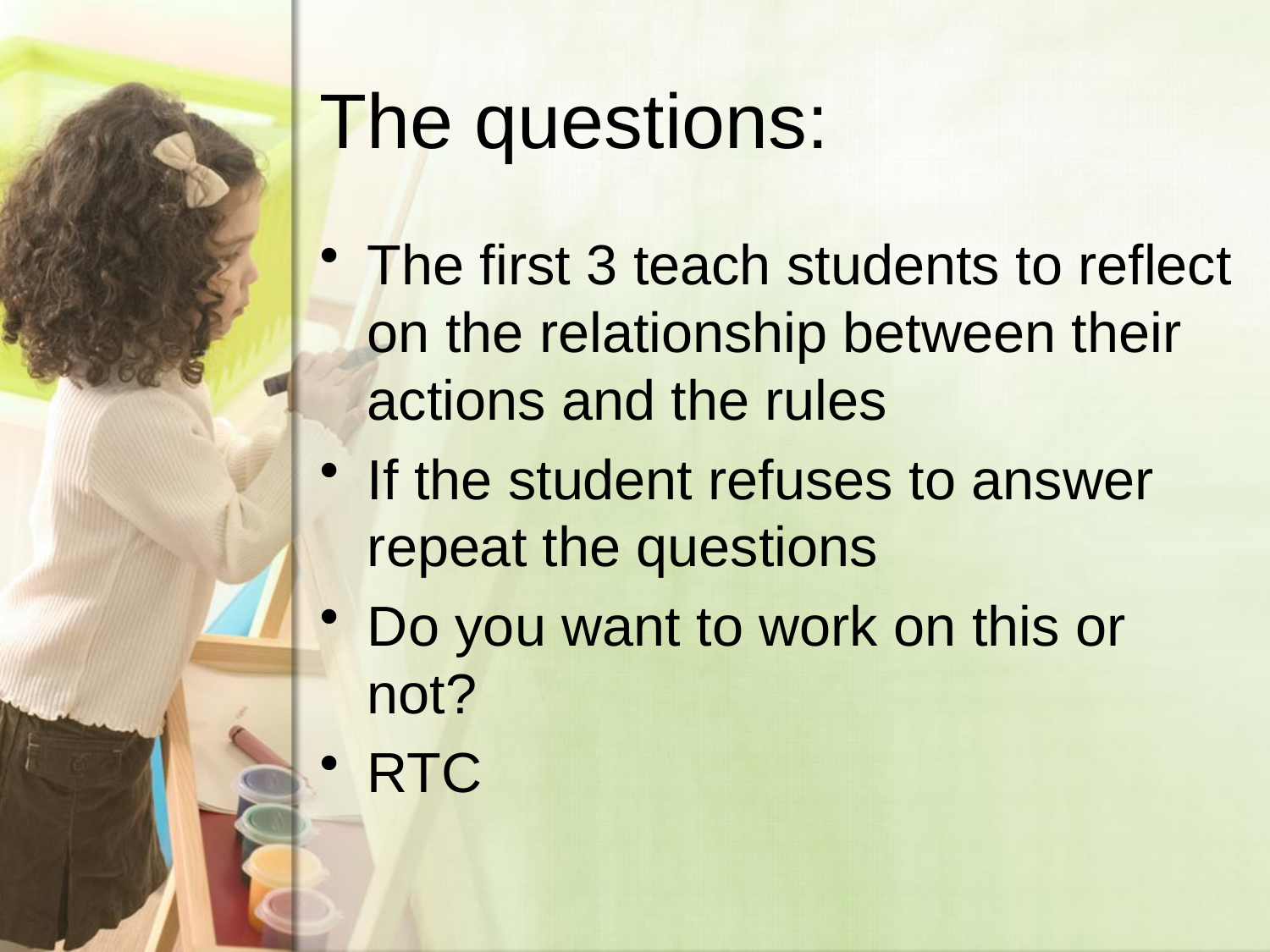

# The questions:
The first 3 teach students to reflect on the relationship between their actions and the rules
If the student refuses to answer repeat the questions
Do you want to work on this or not?
RTC